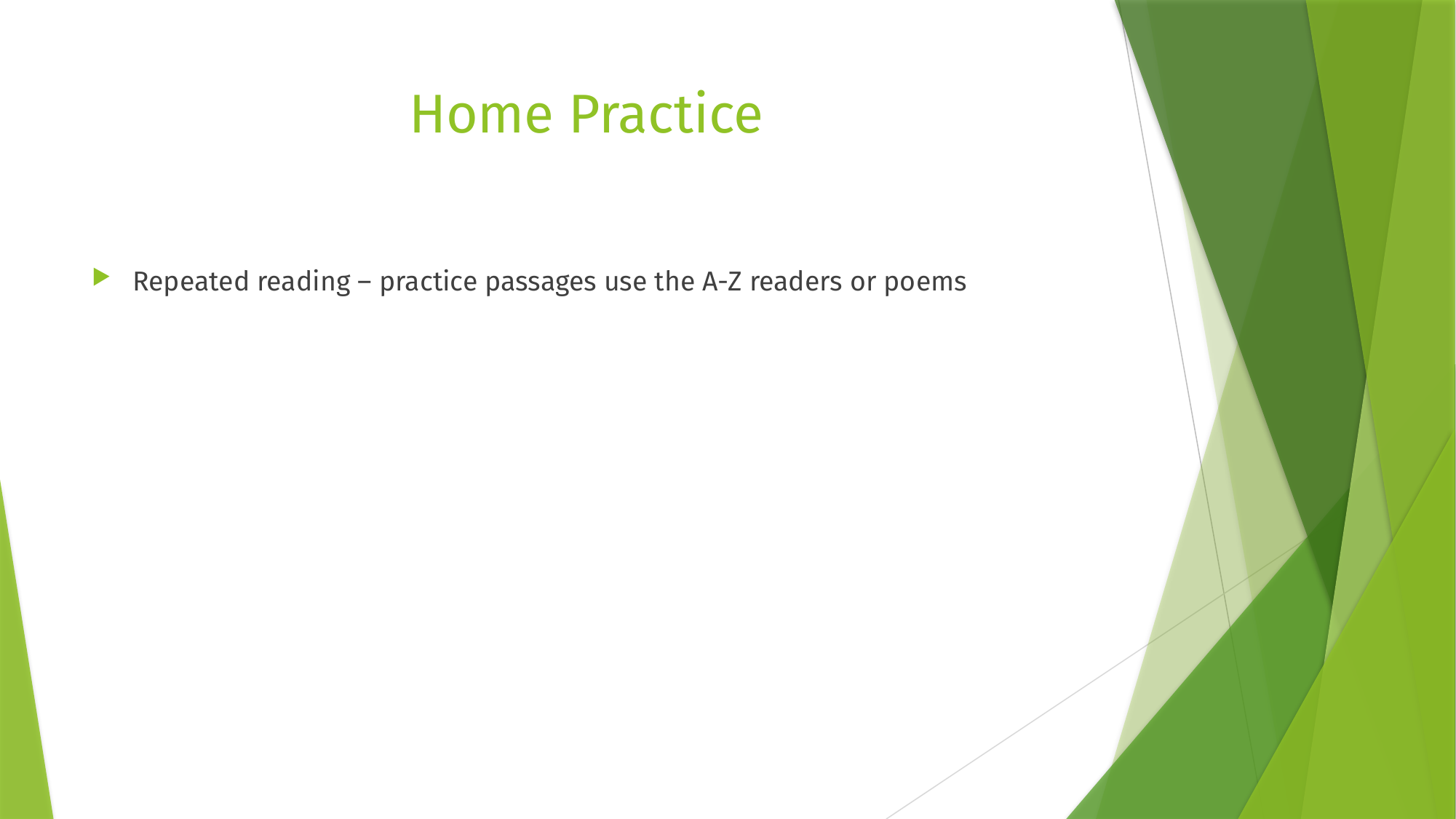

# Home Practice
Repeated reading – practice passages use the A-Z readers or poems